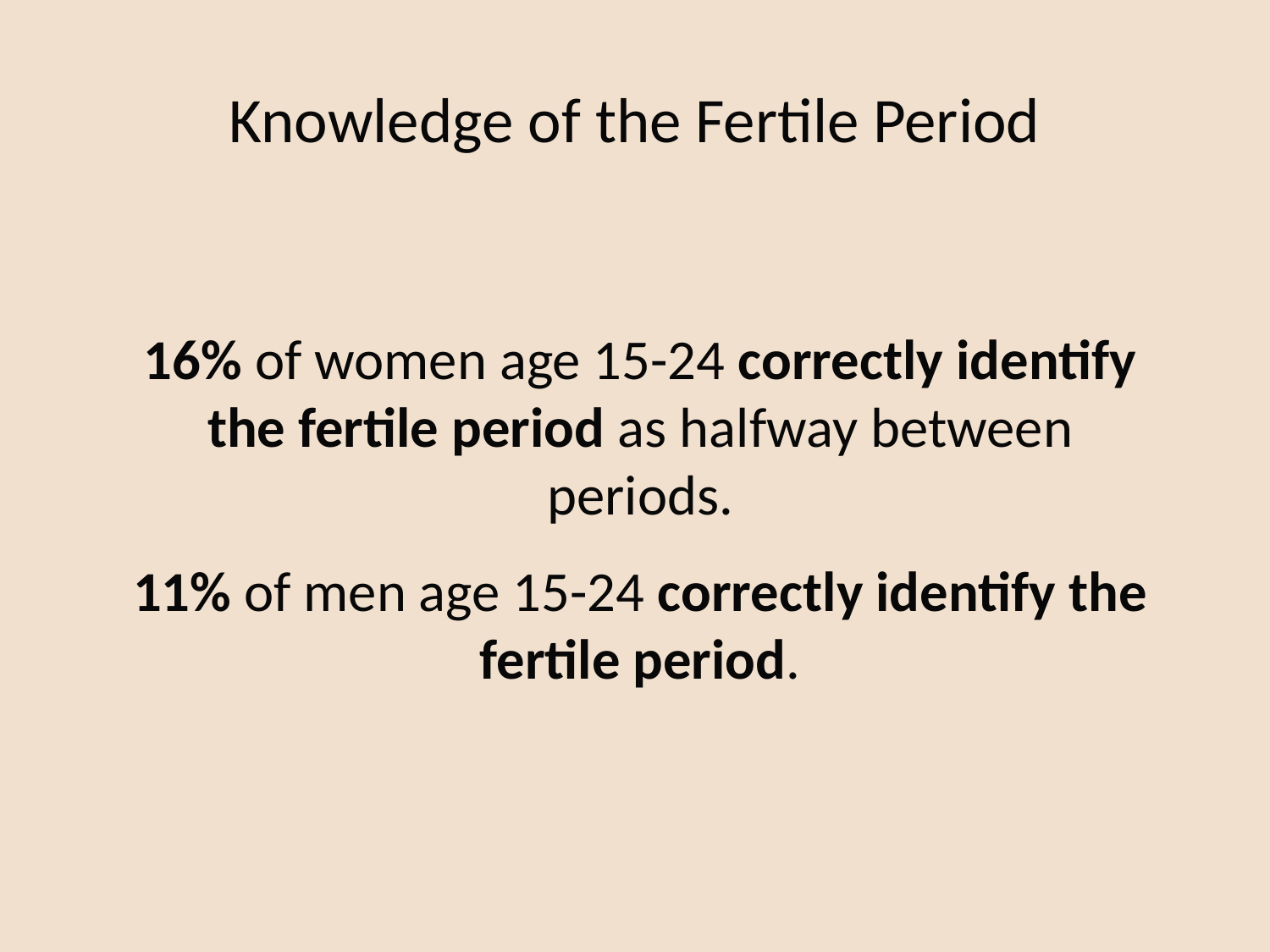

# Knowledge of the Fertile Period
16% of women age 15-24 correctly identify the fertile period as halfway between periods.
11% of men age 15-24 correctly identify the fertile period.